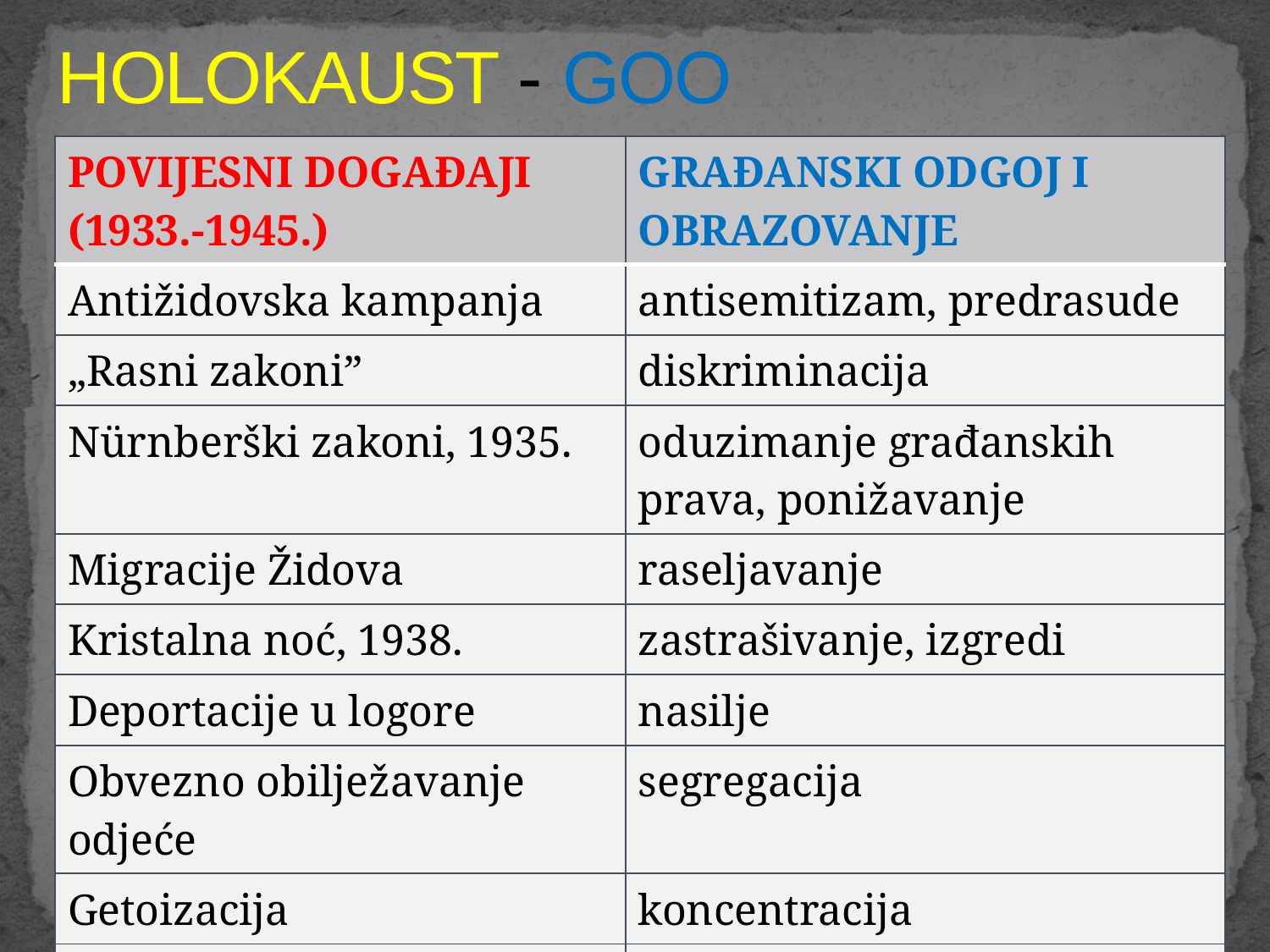

# HOLOKAUST - GOO
| POVIJESNI DOGAĐAJI (1933.-1945.) | GRAĐANSKI ODGOJ I OBRAZOVANJE |
| --- | --- |
| Antižidovska kampanja | antisemitizam, predrasude |
| „Rasni zakoni” | diskriminacija |
| Nürnberški zakoni, 1935. | oduzimanje građanskih prava, ponižavanje |
| Migracije Židova | raseljavanje |
| Kristalna noć, 1938. | zastrašivanje, izgredi |
| Deportacije u logore | nasilje |
| Obvezno obilježavanje odjeće | segregacija |
| Getoizacija | koncentracija |
| Konačno rješenje, 1942. | zatvaranje, ubijanje, istrebljenje |